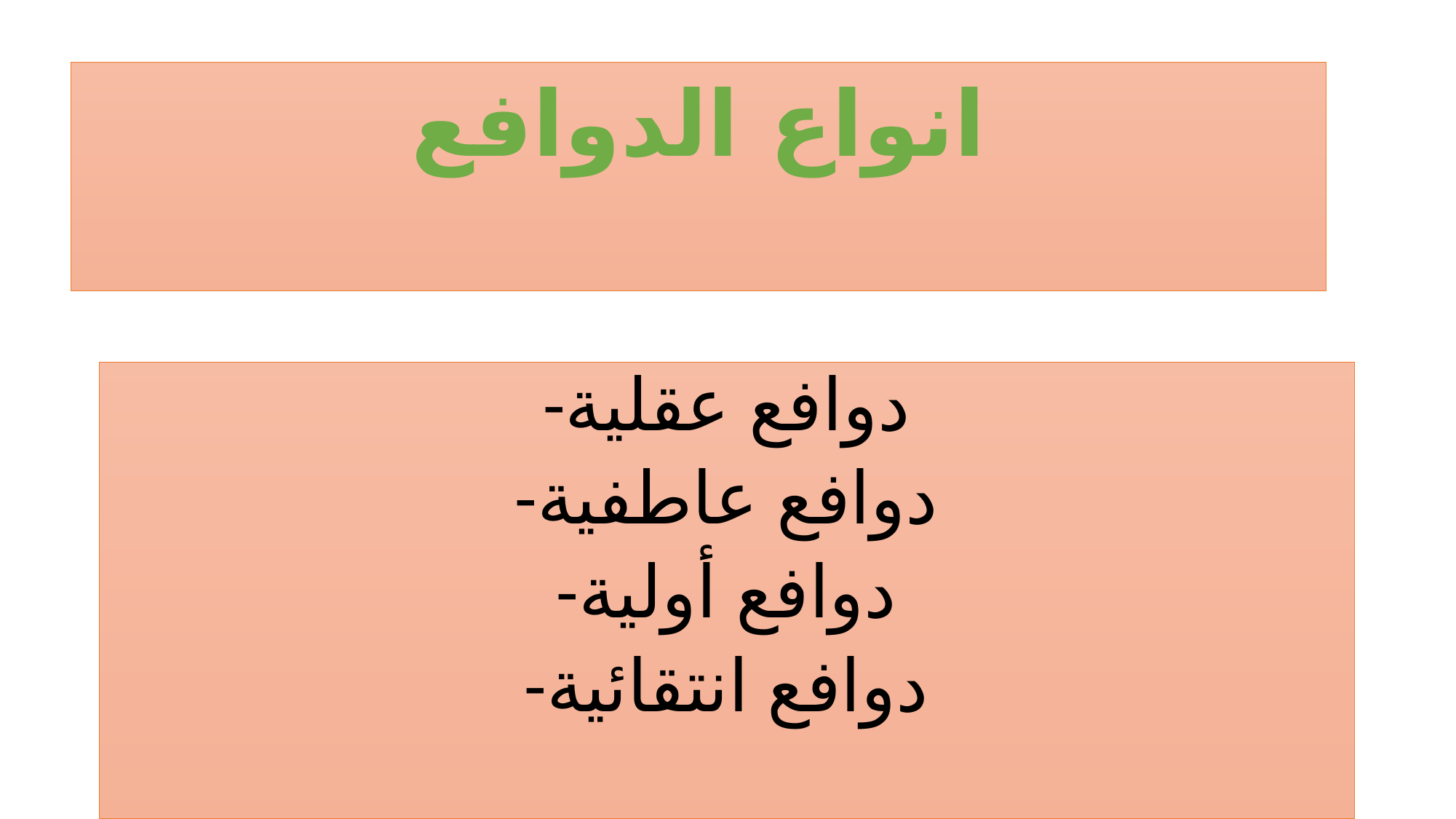

# انواع الدوافع
-دوافع عقلية
-دوافع عاطفية
-دوافع أولية
-دوافع انتقائية